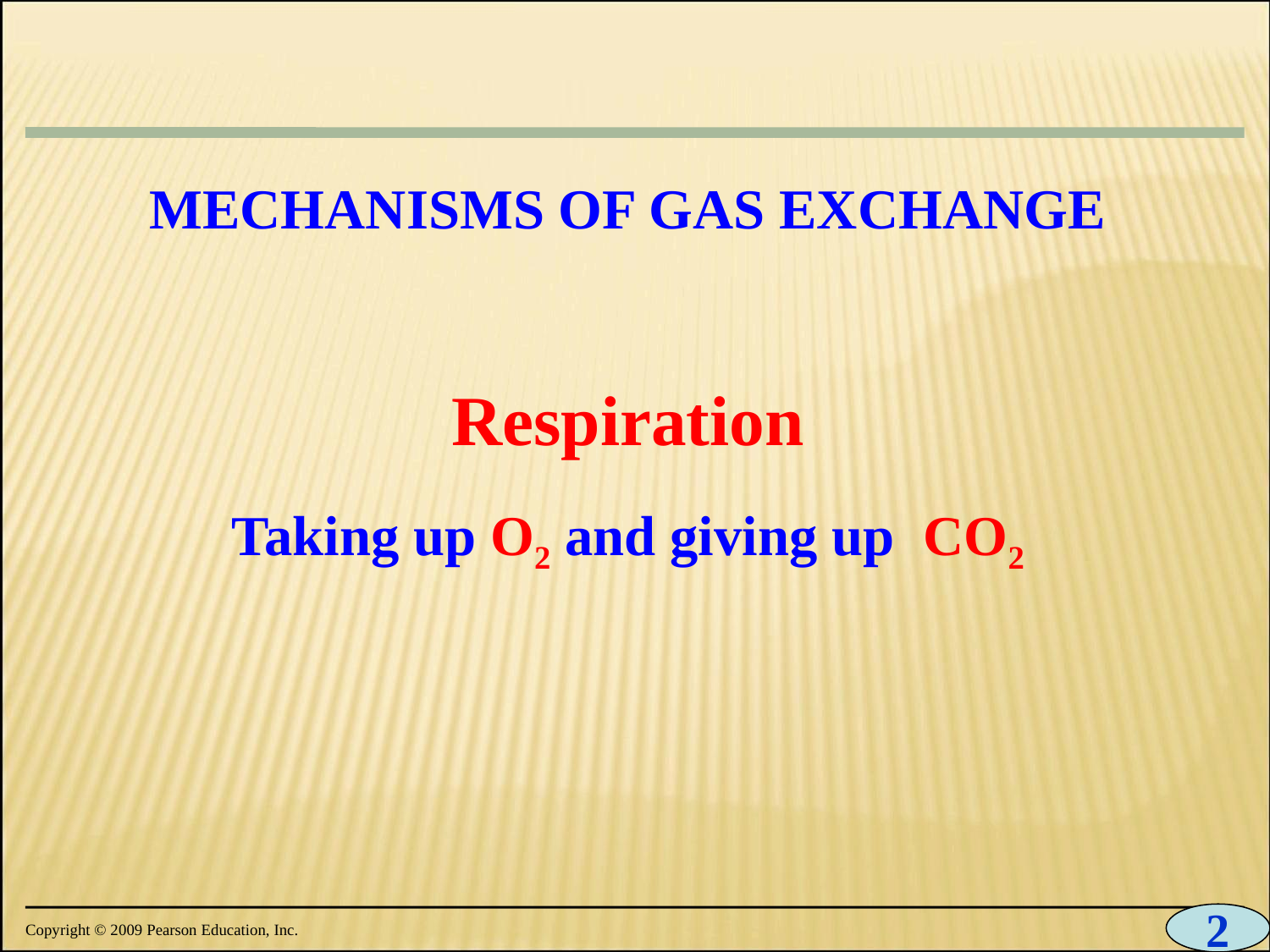

0

MECHANISMS OF GAS EXCHANGE

Respiration
Taking up O2 and giving up  CO2

2

Copyright © 2009 Pearson Education, Inc.